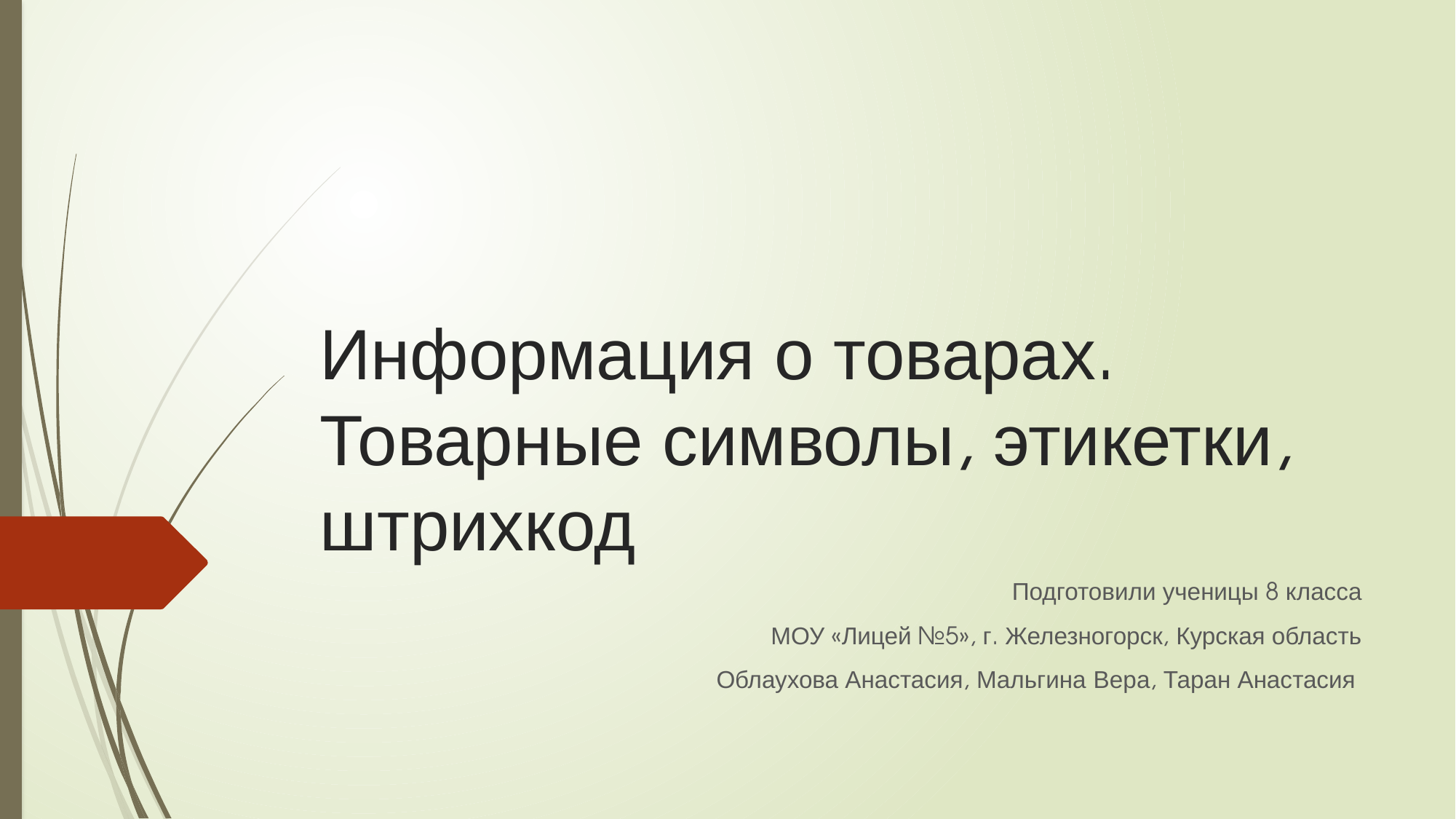

# Информация о товарах. Товарные символы, этикетки, штрихкод
Подготовили ученицы 8 класса
МОУ «Лицей №5», г. Железногорск, Курская область
Облаухова Анастасия, Мальгина Вера, Таран Анастасия